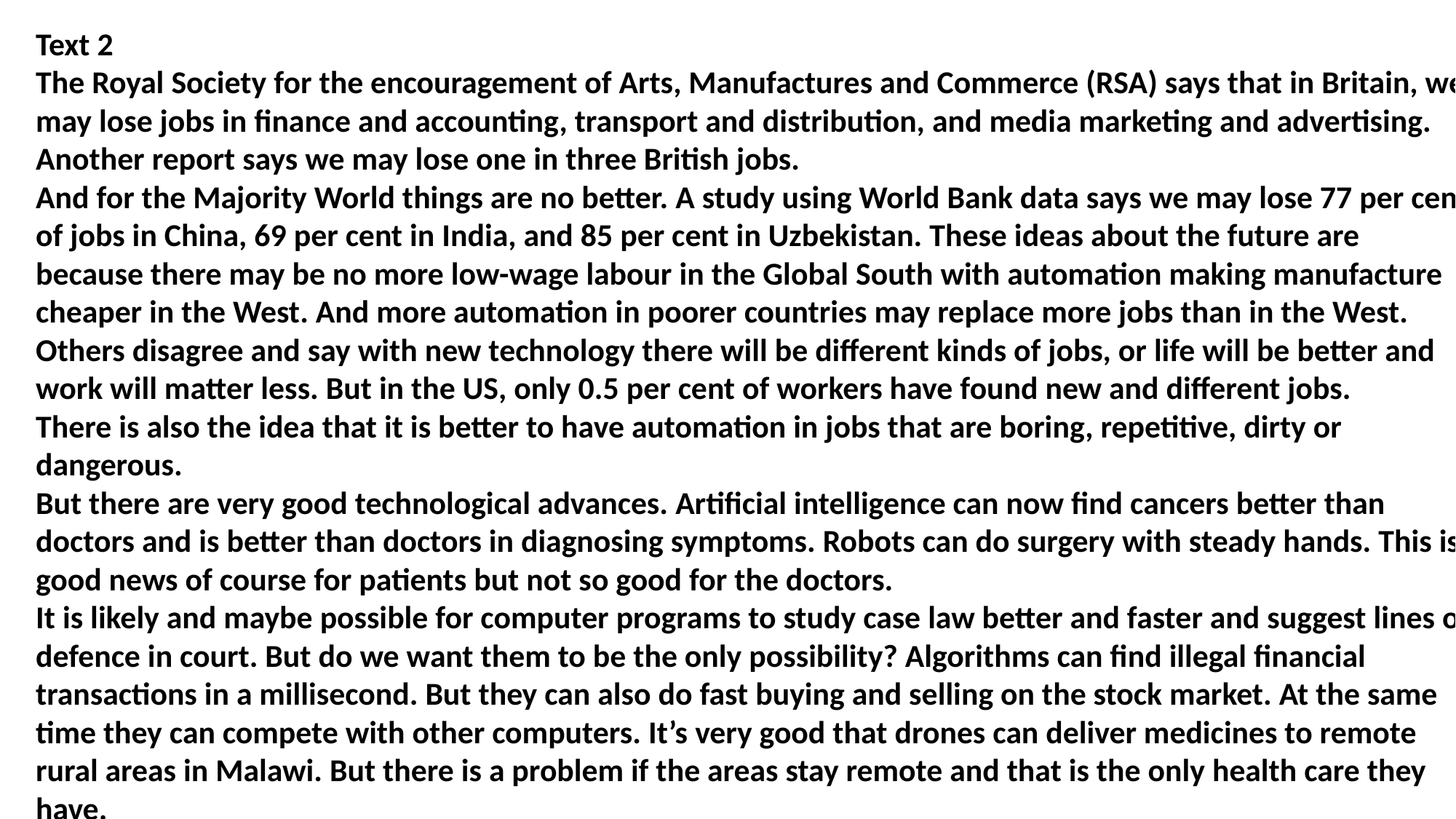

Text 2
The Royal Society for the encouragement of Arts, Manufactures and Commerce (RSA) says that in Britain, we may lose jobs in finance and accounting, transport and distribution, and media marketing and advertising. Another report says we may lose one in three British jobs.
And for the Majority World things are no better. A study using World Bank data says we may lose 77 per cent of jobs in China, 69 per cent in India, and 85 per cent in Uzbekistan. These ideas about the future are because there may be no more low-wage labour in the Global South with automation making manufacture cheaper in the West. And more automation in poorer countries may replace more jobs than in the West.
Others disagree and say with new technology there will be different kinds of jobs, or life will be better and work will matter less. But in the US, only 0.5 per cent of workers have found new and different jobs.
There is also the idea that it is better to have automation in jobs that are boring, repetitive, dirty or dangerous.
But there are very good technological advances. Artificial intelligence can now find cancers better than doctors and is better than doctors in diagnosing symptoms. Robots can do surgery with steady hands. This is good news of course for patients but not so good for the doctors.
It is likely and maybe possible for computer programs to study case law better and faster and suggest lines of defence in court. But do we want them to be the only possibility? Algorithms can find illegal financial transactions in a millisecond. But they can also do fast buying and selling on the stock market. At the same time they can compete with other computers. It’s very good that drones can deliver medicines to remote rural areas in Malawi. But there is a problem if the areas stay remote and that is the only health care they have.

#